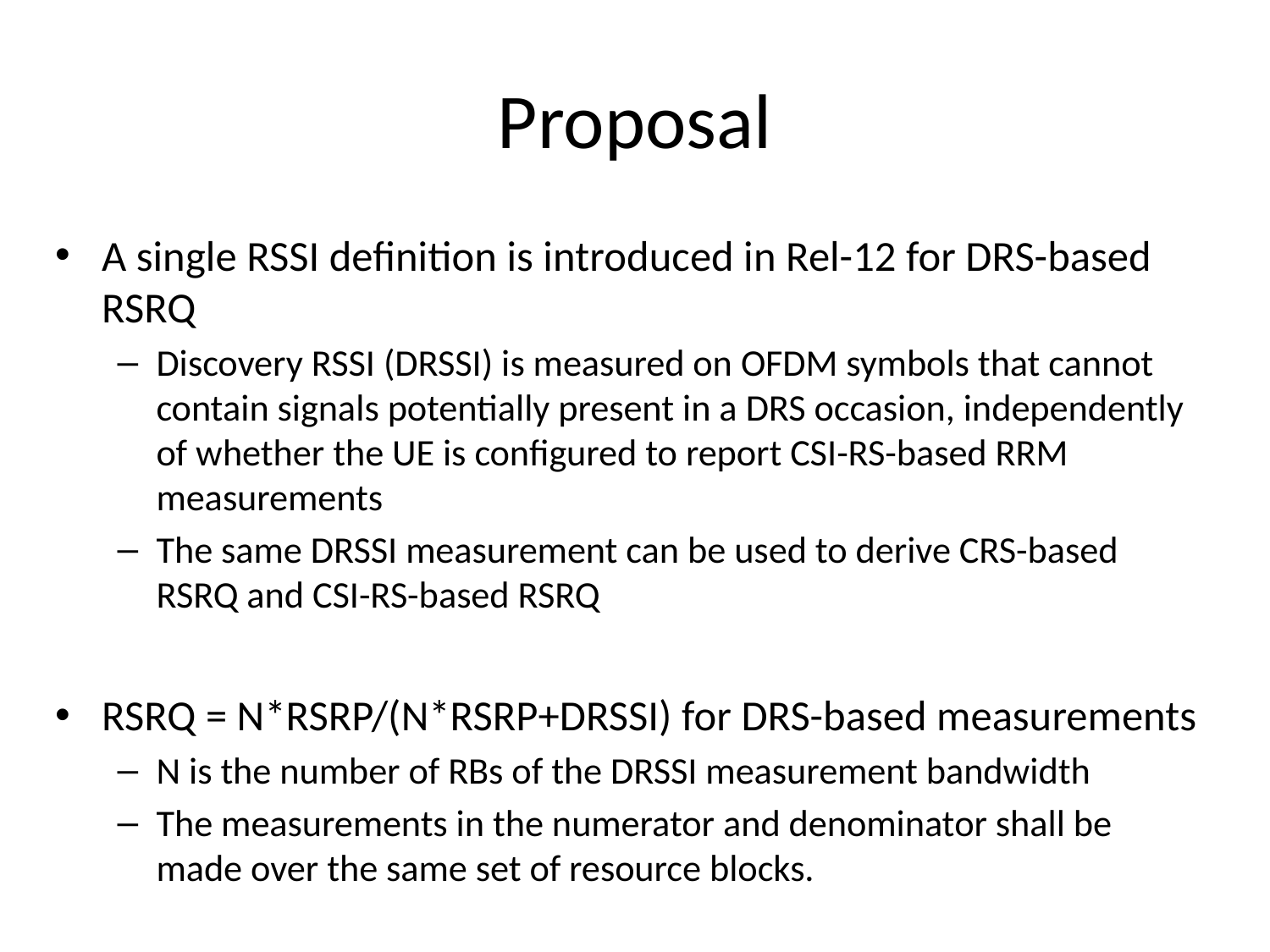

# Proposal
A single RSSI definition is introduced in Rel-12 for DRS-based RSRQ
Discovery RSSI (DRSSI) is measured on OFDM symbols that cannot contain signals potentially present in a DRS occasion, independently of whether the UE is configured to report CSI-RS-based RRM measurements
The same DRSSI measurement can be used to derive CRS-based RSRQ and CSI-RS-based RSRQ

RSRQ = N*RSRP/(N*RSRP+DRSSI) for DRS-based measurements
N is the number of RBs of the DRSSI measurement bandwidth
The measurements in the numerator and denominator shall be made over the same set of resource blocks.